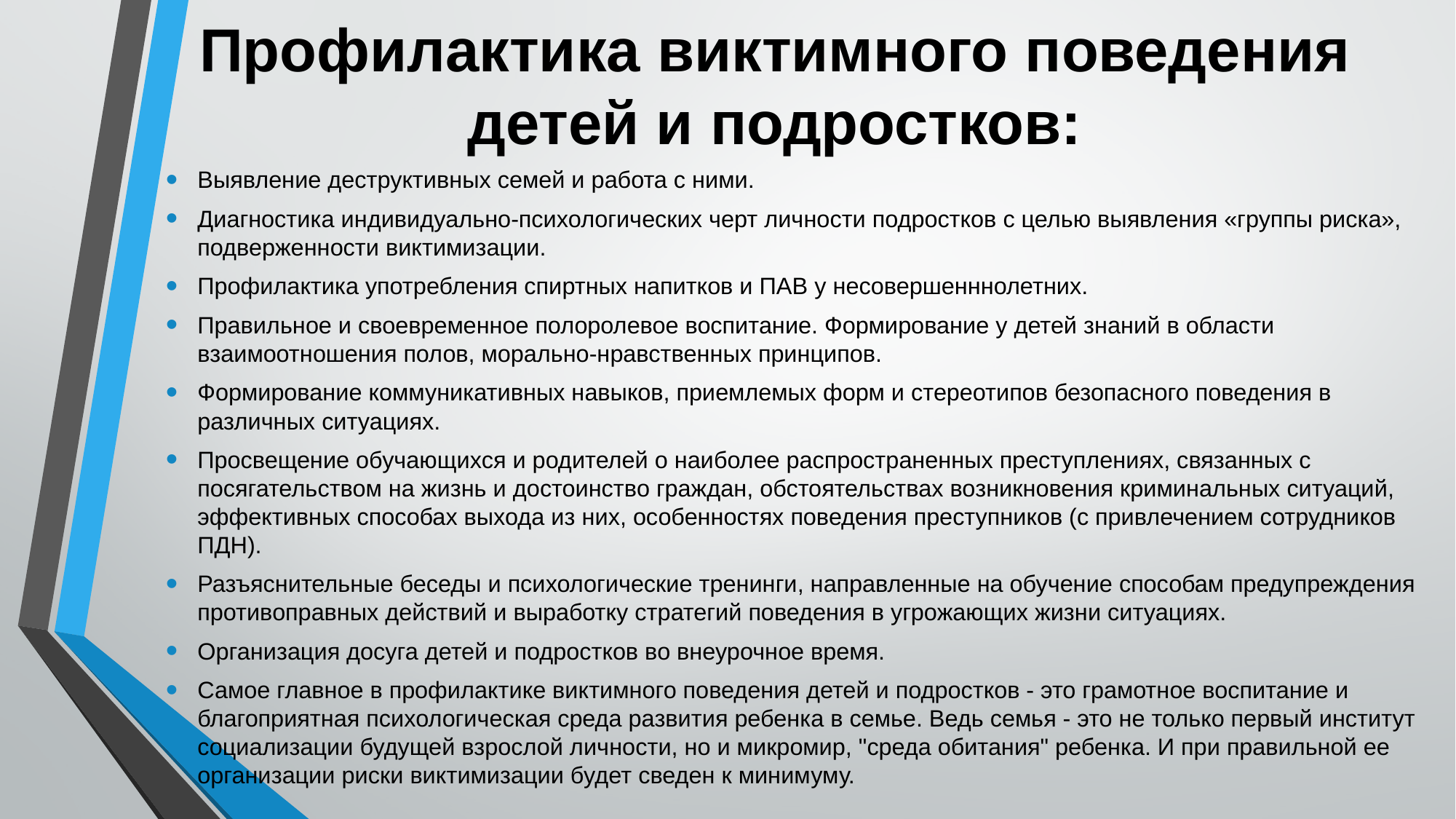

# Профилактика виктимного поведения детей и подростков:
Выявление деструктивных семей и работа с ними.
Диагностика индивидуально-психологических черт личности подростков с целью выявления «группы риска», подверженности виктимизации.
Профилактика употребления спиртных напитков и ПАВ у несовершенннолетних.
Правильное и своевременное полоролевое воспитание. Формирование у детей знаний в области взаимоотношения полов, морально-нравственных принципов.
Формирование коммуникативных навыков, приемлемых форм и стереотипов безопасного поведения в различных ситуациях.
Просвещение обучающихся и родителей о наиболее распространенных преступлениях, связанных с посягательством на жизнь и достоинство граждан, обстоятельствах возникновения криминальных ситуаций, эффективных способах выхода из них, особенностях поведения преступников (с привлечением сотрудников ПДН).
Разъяснительные беседы и психологические тренинги, направленные на обучение способам предупреждения противоправных действий и выработку стратегий поведения в угрожающих жизни ситуациях.
Организация досуга детей и подростков во внеурочное время.
Самое главное в профилактике виктимного поведения детей и подростков - это грамотное воспитание и благоприятная психологическая среда развития ребенка в семье. Ведь семья - это не только первый институт социализации будущей взрослой личности, но и микромир, "среда обитания" ребенка. И при правильной ее организации риски виктимизации будет сведен к минимуму.